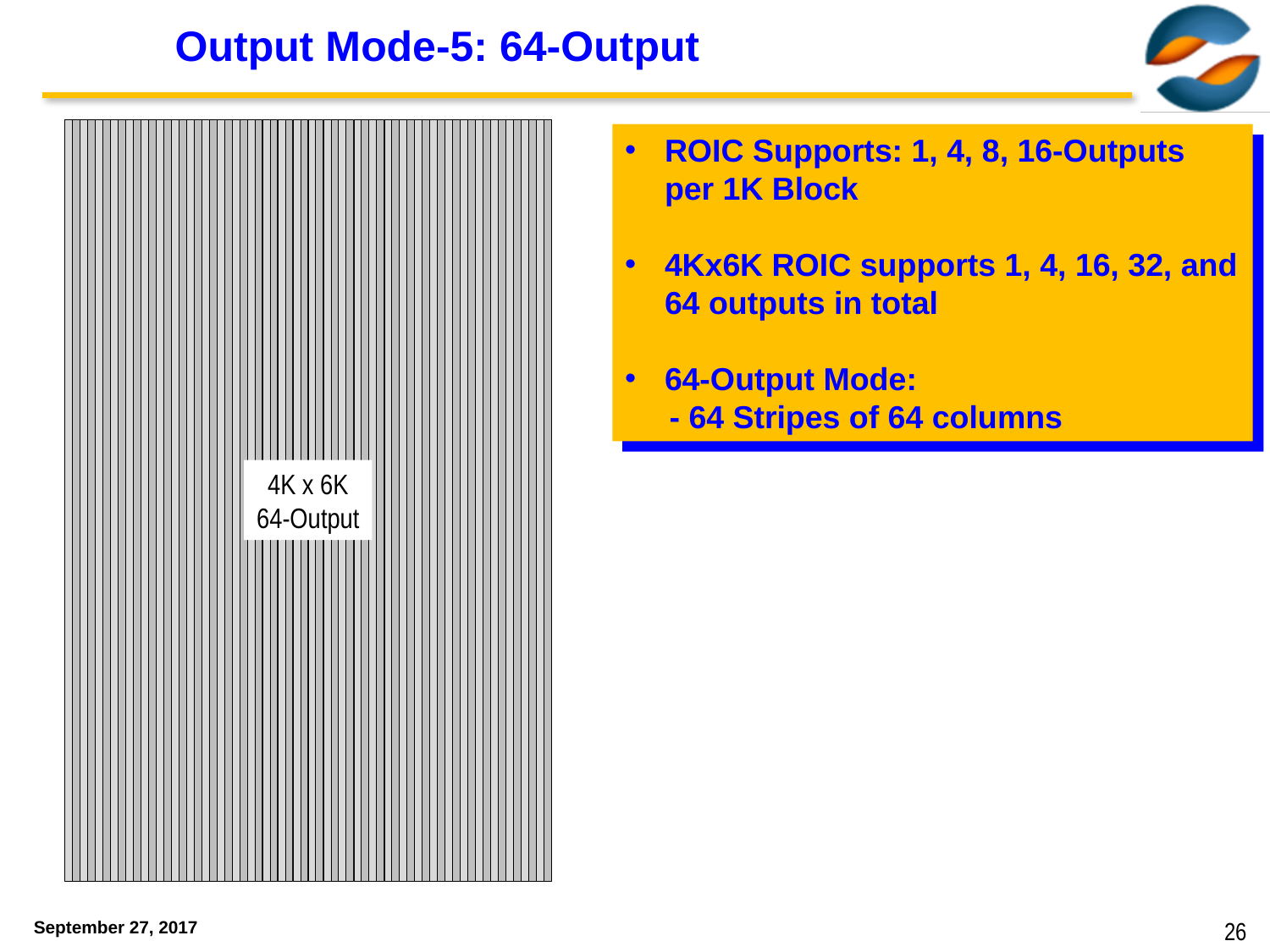

# Output Mode-5: 64-Output

ROIC Supports: 1, 4, 8, 16-Outputs per 1K Block

4Kx6K ROIC supports 1, 4, 16, 32, and 64 outputs in total

64-Output Mode:
     - 64 Stripes of 64 columns
4K x 6K
64-Output
September 27, 2017
26